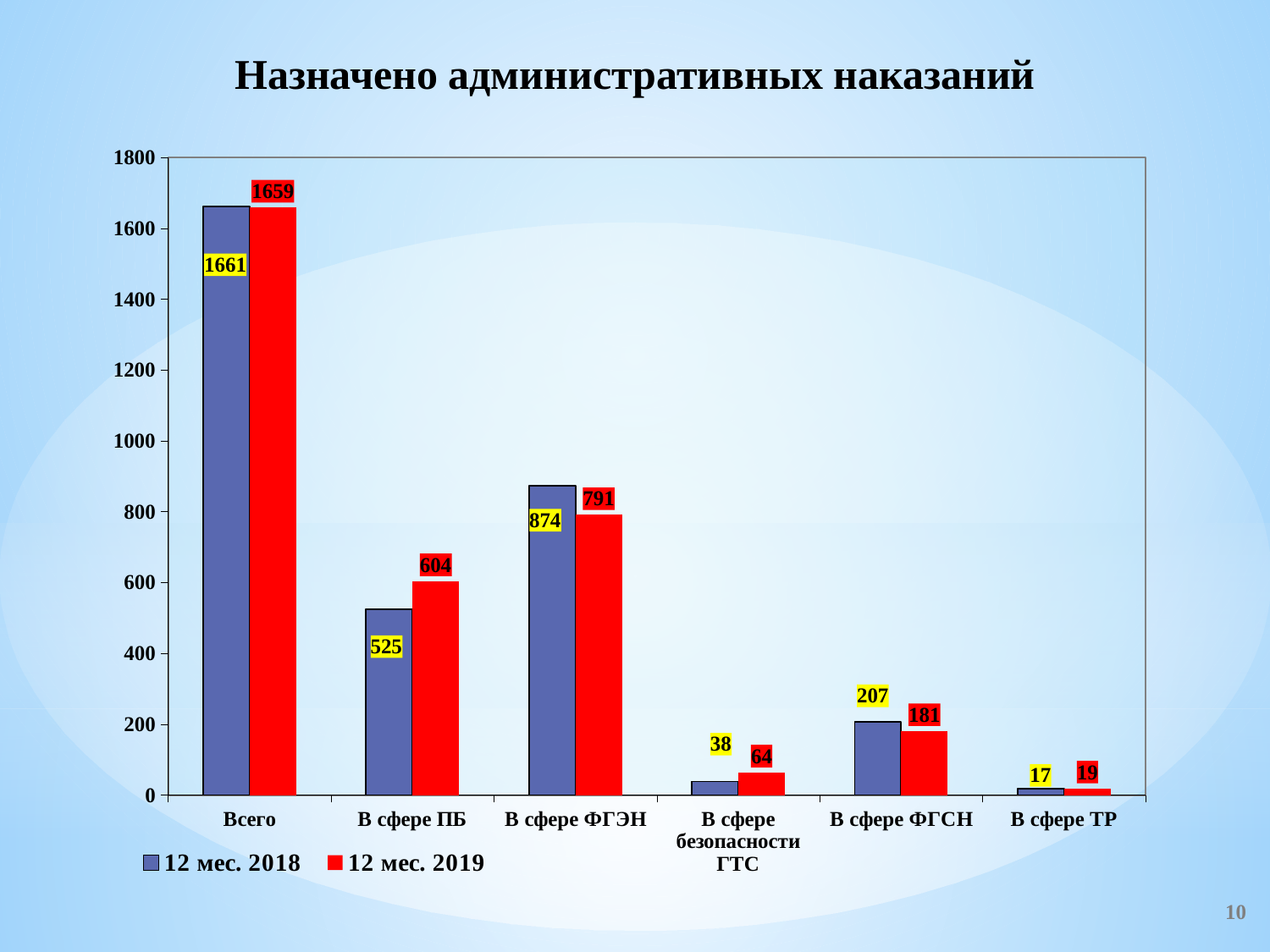

Назначено административных наказаний

### Chart

| Category | 12 мес. 2018 | 12 мес. 2019 |
|---|---|---|
| Всего | 1661.0 | 1659.0 |
| В сфере ПБ | 525.0 | 604.0 |
| В сфере ФГЭН | 874.0 | 791.0 |
| В сфере безопасности ГТС | 38.0 | 64.0 |
| В сфере ФГСН | 207.0 | 181.0 |
| В сфере ТР | 17.0 | 19.0 |
10